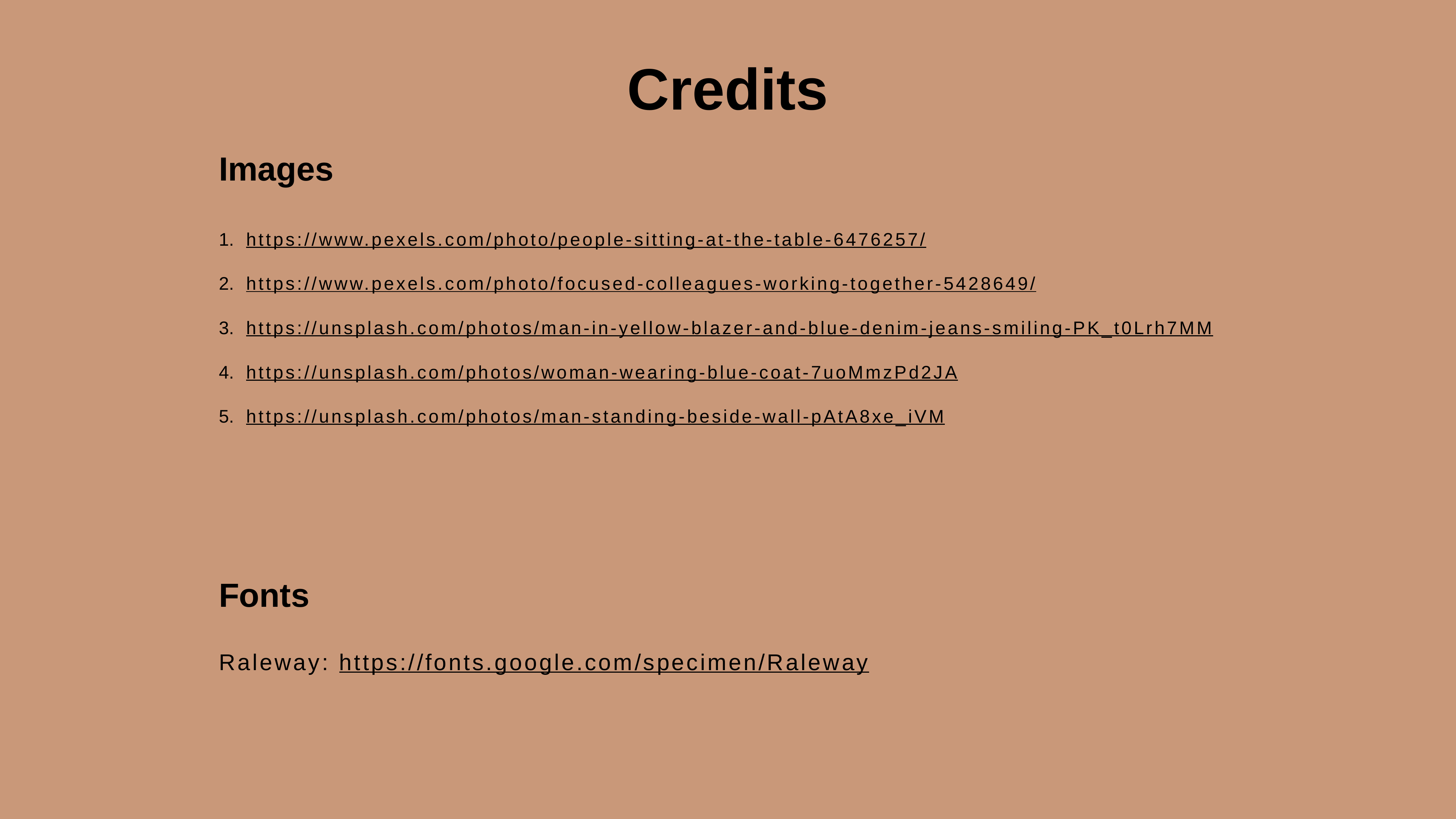

Credits
Images
https://www.pexels.com/photo/people-sitting-at-the-table-6476257/
https://www.pexels.com/photo/focused-colleagues-working-together-5428649/
https://unsplash.com/photos/man-in-yellow-blazer-and-blue-denim-jeans-smiling-PK_t0Lrh7MM
https://unsplash.com/photos/woman-wearing-blue-coat-7uoMmzPd2JA
https://unsplash.com/photos/man-standing-beside-wall-pAtA8xe_iVM
Fonts
Raleway: https://fonts.google.com/specimen/Raleway